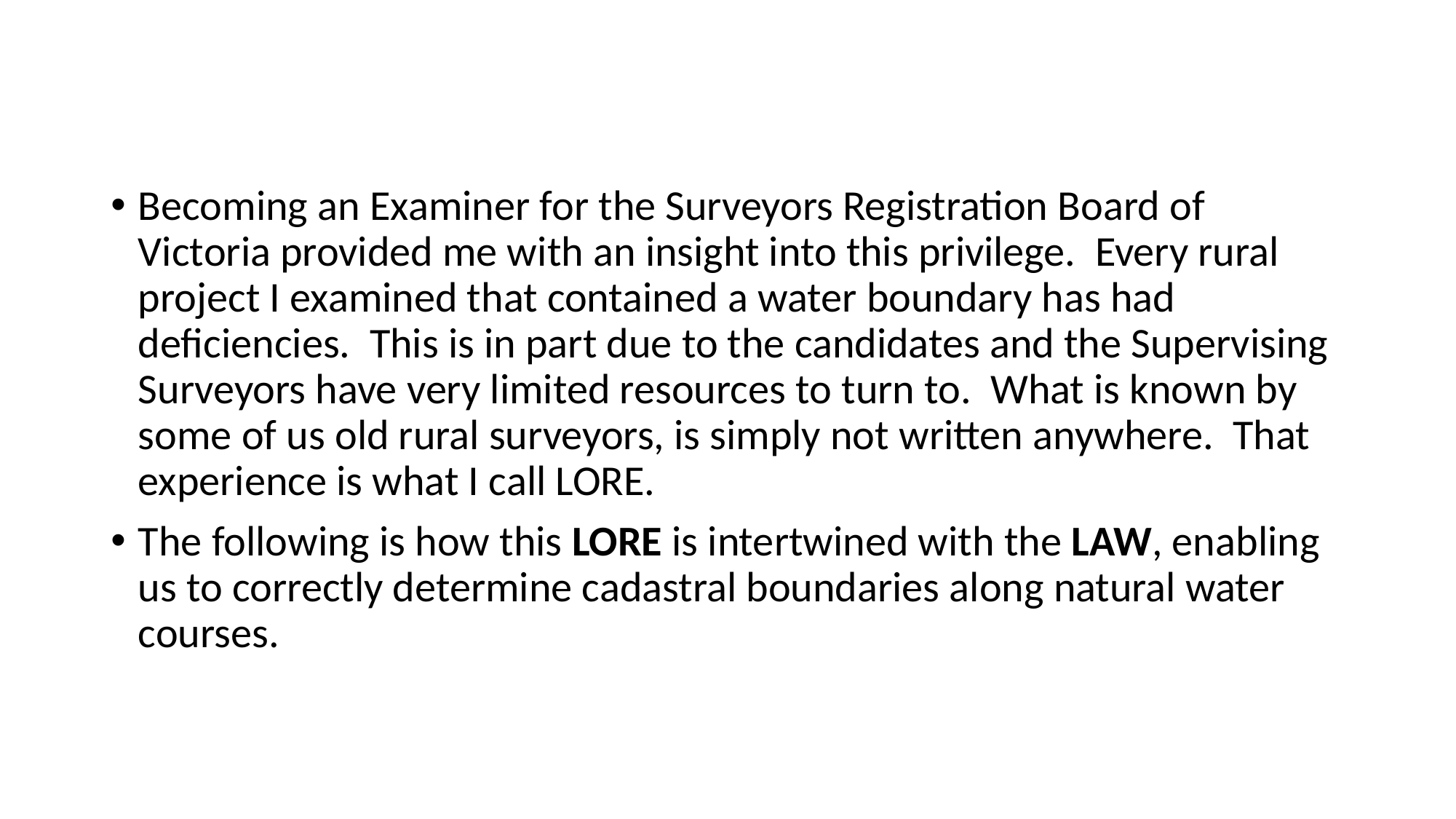

#
Becoming an Examiner for the Surveyors Registration Board of Victoria provided me with an insight into this privilege.  Every rural project I examined that contained a water boundary has had deficiencies.  This is in part due to the candidates and the Supervising Surveyors have very limited resources to turn to.  What is known by some of us old rural surveyors, is simply not written anywhere.  That experience is what I call LORE.
The following is how this LORE is intertwined with the LAW, enabling us to correctly determine cadastral boundaries along natural water courses.